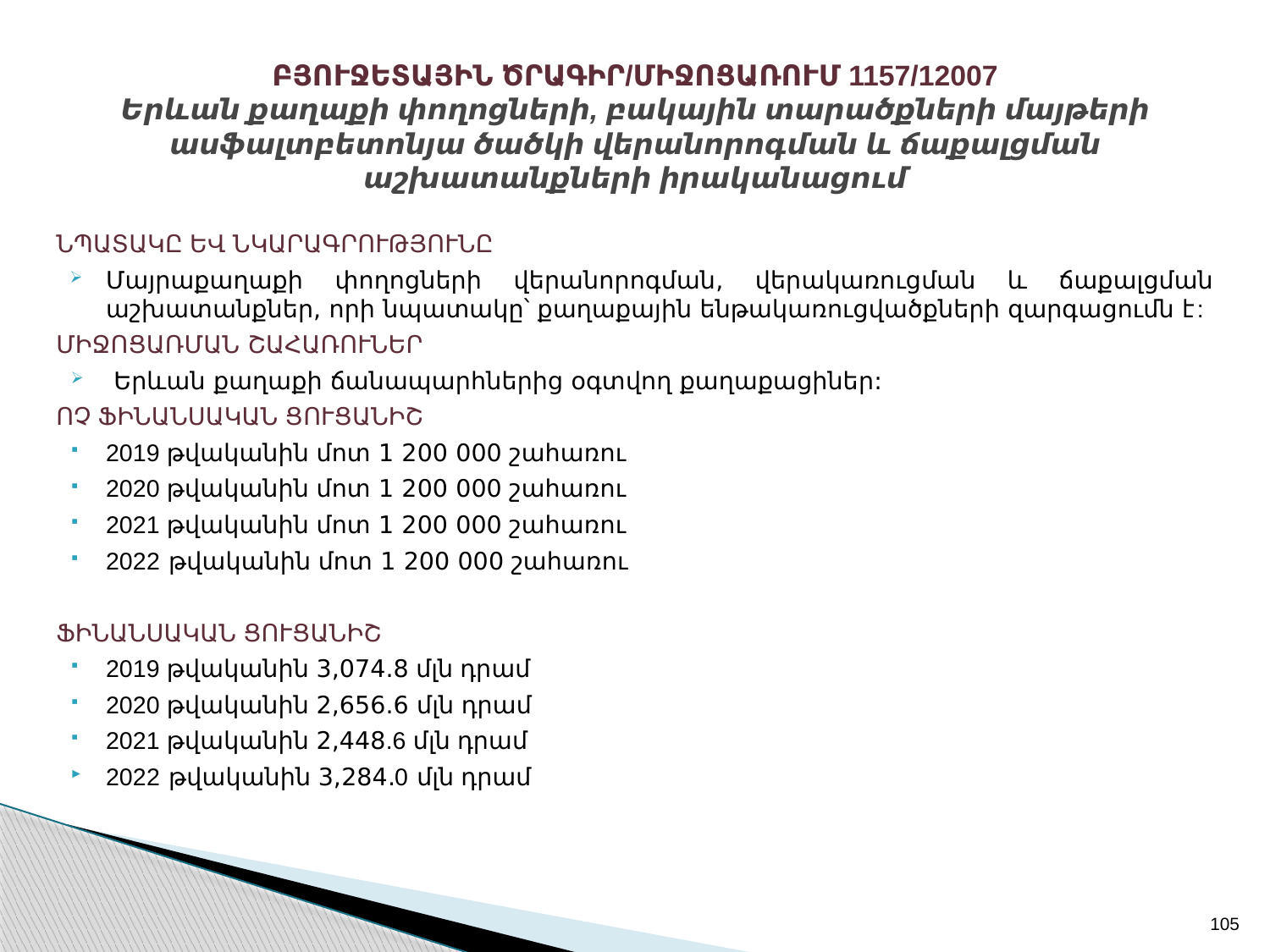

# ԲՅՈՒՋԵՏԱՅԻՆ ԾՐԱԳԻՐ/ՄԻՋՈՑԱՌՈՒՄ 1157/12007 Երևան քաղաքի փողոցների, բակային տարածքների մայթերի ասֆալտբետոնյա ծածկի վերանորոգման և ճաքալցման աշխատանքների իրականացում
ՆՊԱՏԱԿԸ ԵՎ ՆԿԱՐԱԳՐՈՒԹՅՈՒՆԸ
Մայրաքաղաքի փողոցների վերանորոգման, վերակառուցման և ճաքալցման աշխատանքներ, որի նպատակը՝ քաղաքային ենթակառուցվածքների զարգացումն է:
ՄԻՋՈՑԱՌՄԱՆ ՇԱՀԱՌՈՒՆԵՐ
 Երևան քաղաքի ճանապարհներից օգտվող քաղաքացիներ:
ՈՉ ՖԻՆԱՆՍԱԿԱՆ ՑՈՒՑԱՆԻՇ
2019 թվականին մոտ 1 200 000 շահառու
2020 թվականին մոտ 1 200 000 շահառու
2021 թվականին մոտ 1 200 000 շահառու
2022 թվականին մոտ 1 200 000 շահառու

ՖԻՆԱՆՍԱԿԱՆ ՑՈՒՑԱՆԻՇ
2019 թվականին 3,074.8 մլն դրամ
2020 թվականին 2,656.6 մլն դրամ
2021 թվականին 2,448.6 մլն դրամ
2022 թվականին 3,284.0 մլն դրամ

105